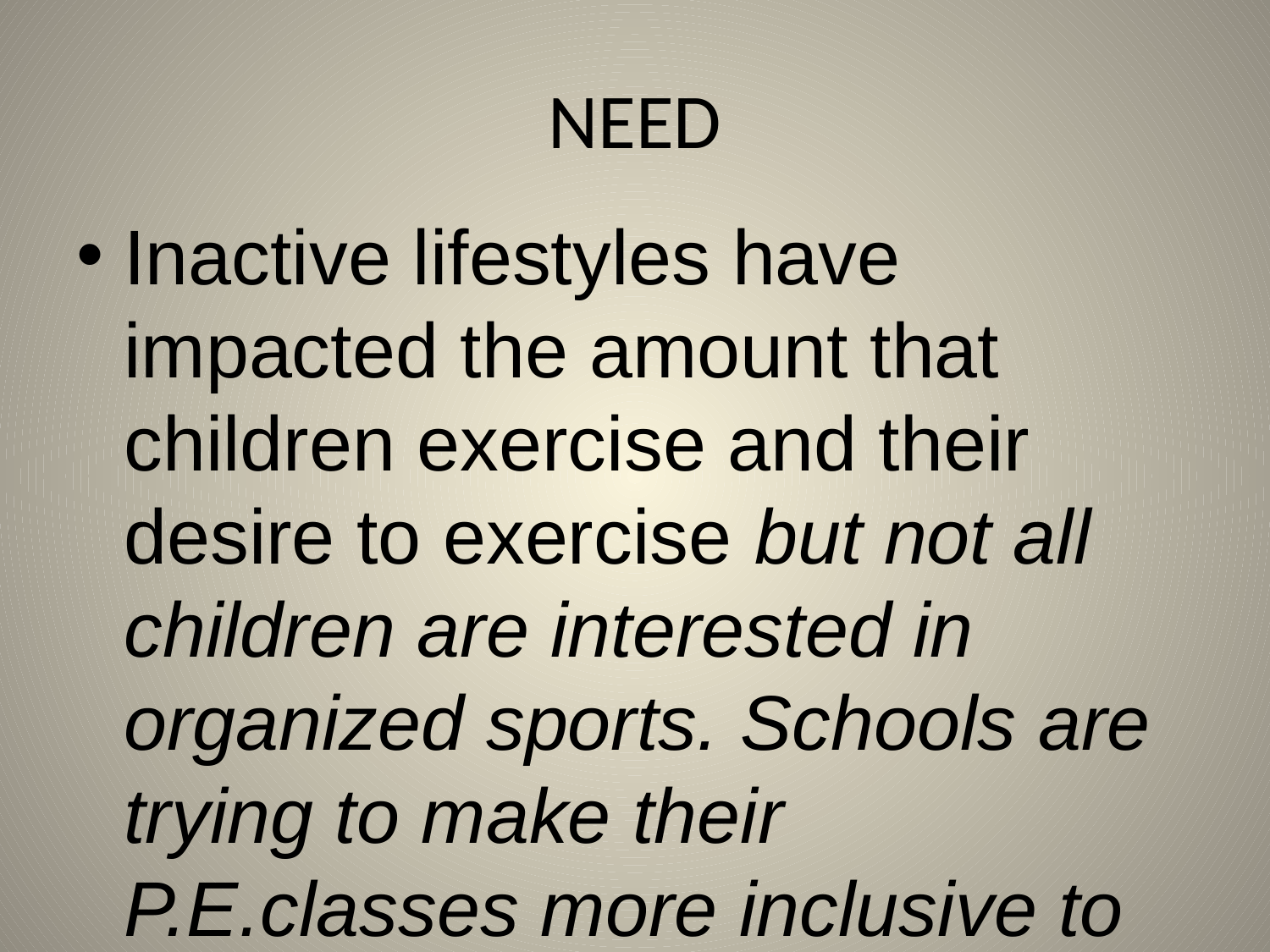

# NEED
Inactive lifestyles have impacted the amount that children exercise and their desire to exercise but not all children are interested in organized sports. Schools are trying to make their P.E.classes more inclusive to children of different sizes, abilities and interests.